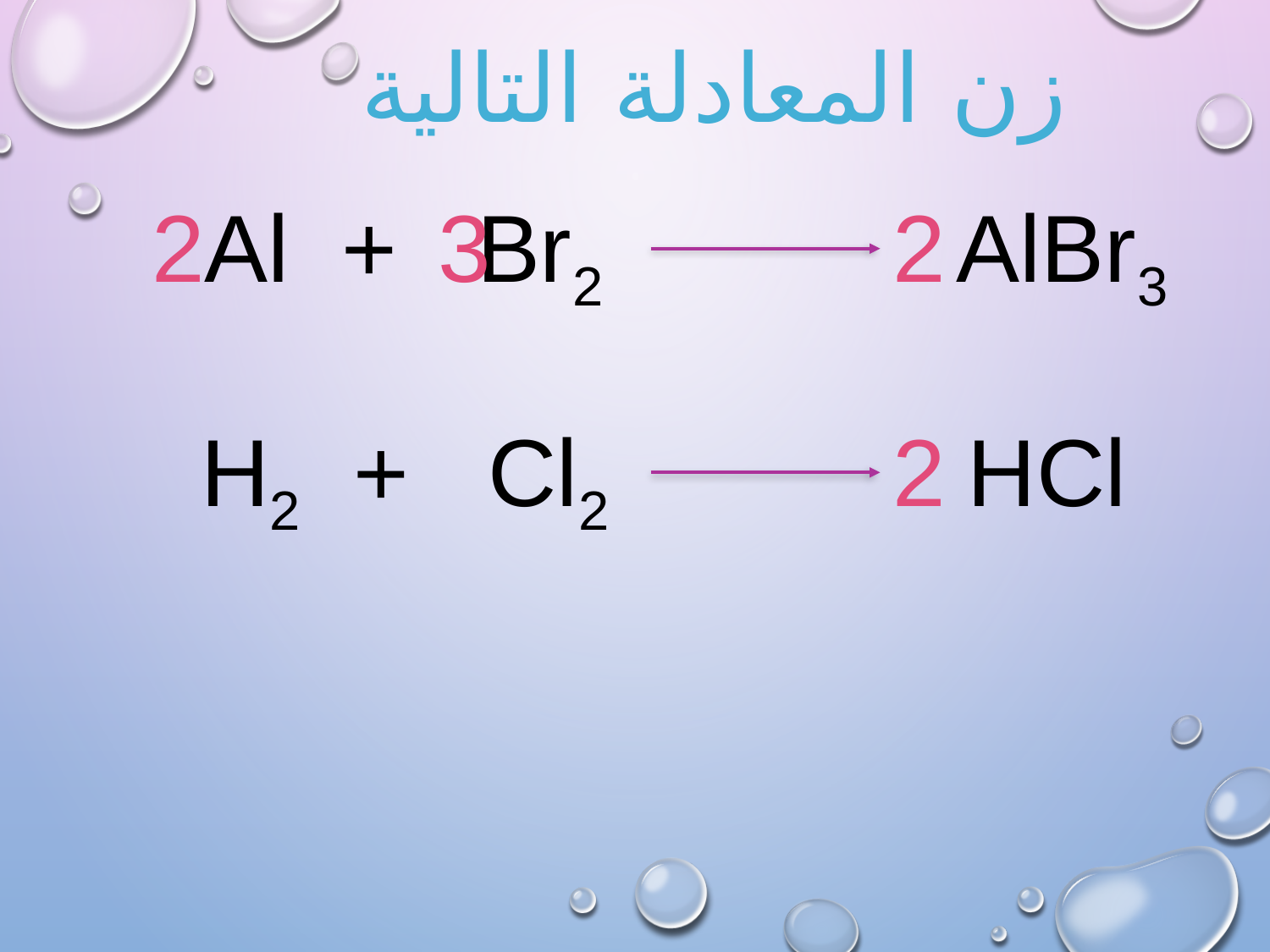

زن المعادلة التالية
2
Al  +   Br2              AlBr3
3
2
H2  +   Cl2              HCl
2